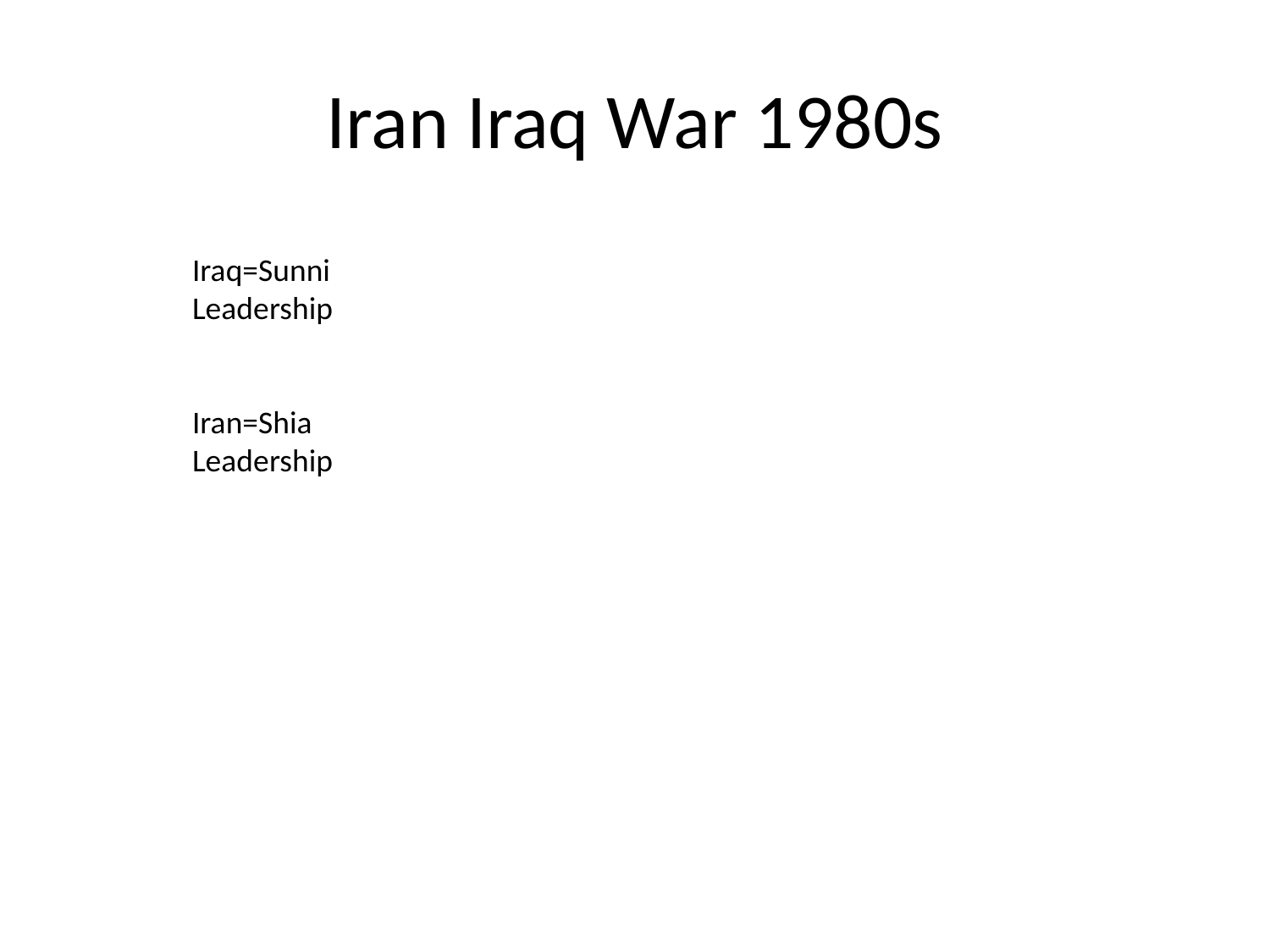

# Iran Iraq War 1980s
Iraq=Sunni Leadership

Iran=Shia
Leadership